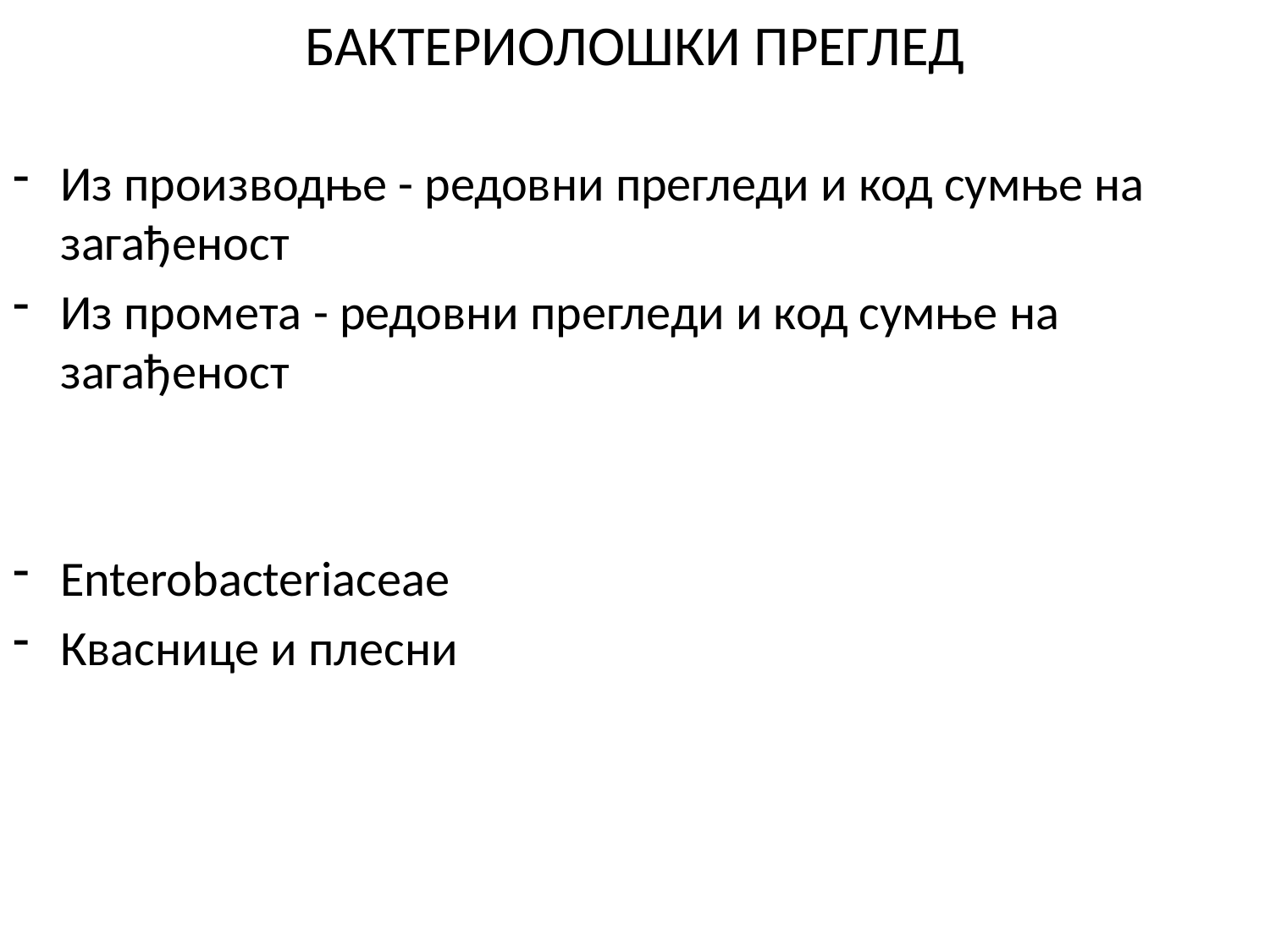

# БАКТЕРИОЛОШКИ ПРЕГЛЕД

Из производње - редовни прегледи и код сумње на загађеност
Из промета - редовни прегледи и код сумње на загађеност

Enterobacteriaceae
Кваснице и плесни